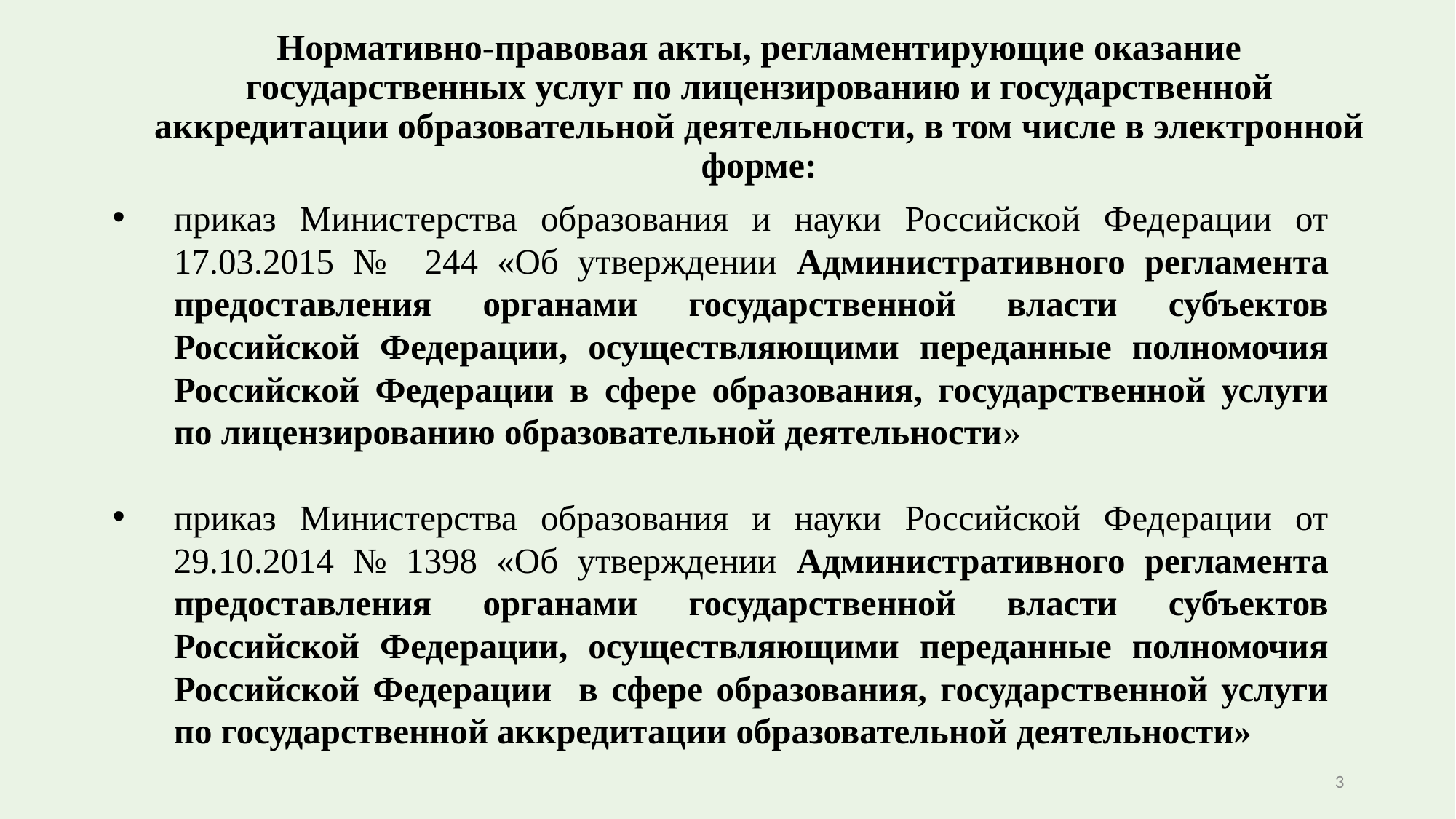

# Нормативно-правовая акты, регламентирующие оказание государственных услуг по лицензированию и государственной аккредитации образовательной деятельности, в том числе в электронной форме:
приказ Министерства образования и науки Российской Федерации от 17.03.2015 №  244 «Об утверждении Административного регламента предоставления органами государственной власти субъектов Российской Федерации, осуществляющими переданные полномочия Российской Федерации в сфере образования, государственной услуги по лицензированию образовательной деятельности»

приказ Министерства образования и науки Российской Федерации от 29.10.2014 № 1398 «Об утверждении Административного регламента предоставления органами государственной власти субъектов Российской Федерации, осуществляющими переданные полномочия Российской Федерации  в сфере образования, государственной услуги по государственной аккредитации образовательной деятельности»
3